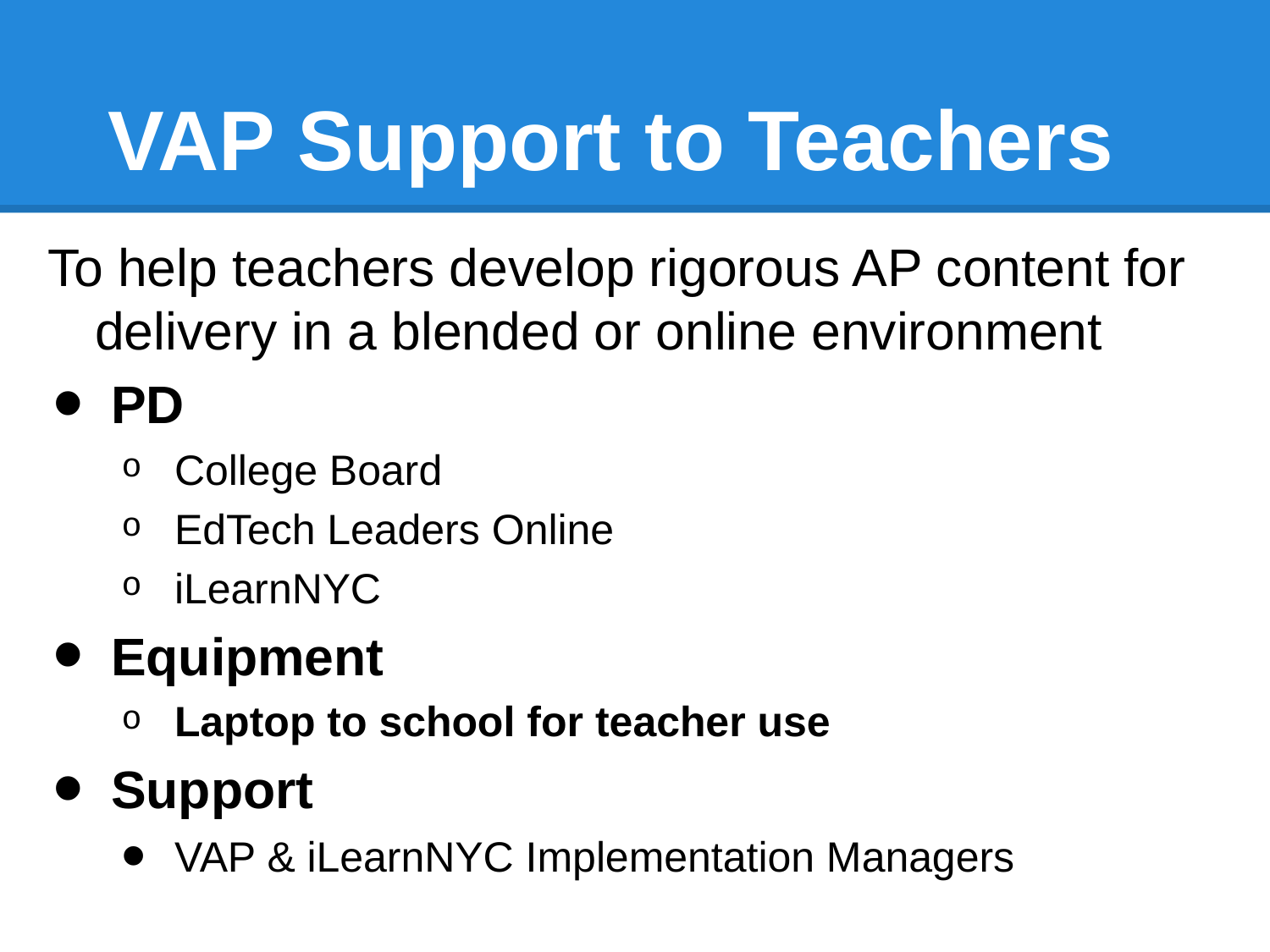

# VAP Support to Teachers
To help teachers develop rigorous AP content for delivery in a blended or online environment
PD
College Board
EdTech Leaders Online
iLearnNYC
Equipment
Laptop to school for teacher use
Support
VAP & iLearnNYC Implementation Managers